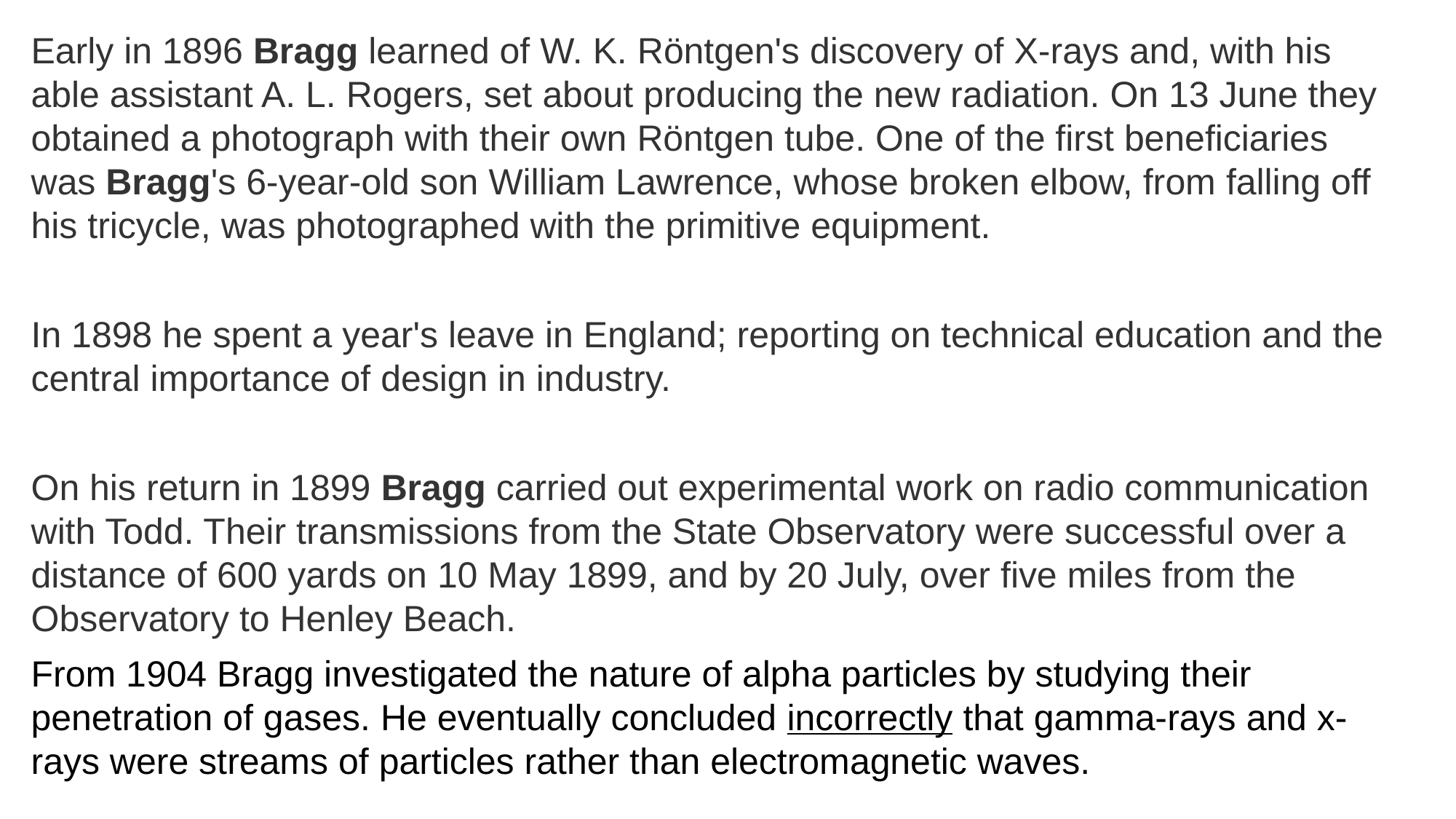

Early in 1896 Bragg learned of W. K. Röntgen's discovery of X-rays and, with his able assistant A. L. Rogers, set about producing the new radiation. On 13 June they obtained a photograph with their own Röntgen tube. One of the first beneficiaries was Bragg's 6-year-old son William Lawrence, whose broken elbow, from falling off his tricycle, was photographed with the primitive equipment.

In 1898 he spent a year's leave in England; reporting on technical education and the central importance of design in industry.

On his return in 1899 Bragg carried out experimental work on radio communication with Todd. Their transmissions from the State Observatory were successful over a distance of 600 yards on 10 May 1899, and by 20 July, over five miles from the Observatory to Henley Beach.
From 1904 Bragg investigated the nature of alpha particles by studying their penetration of gases. He eventually concluded incorrectly that gamma-rays and x-rays were streams of particles rather than electromagnetic waves.